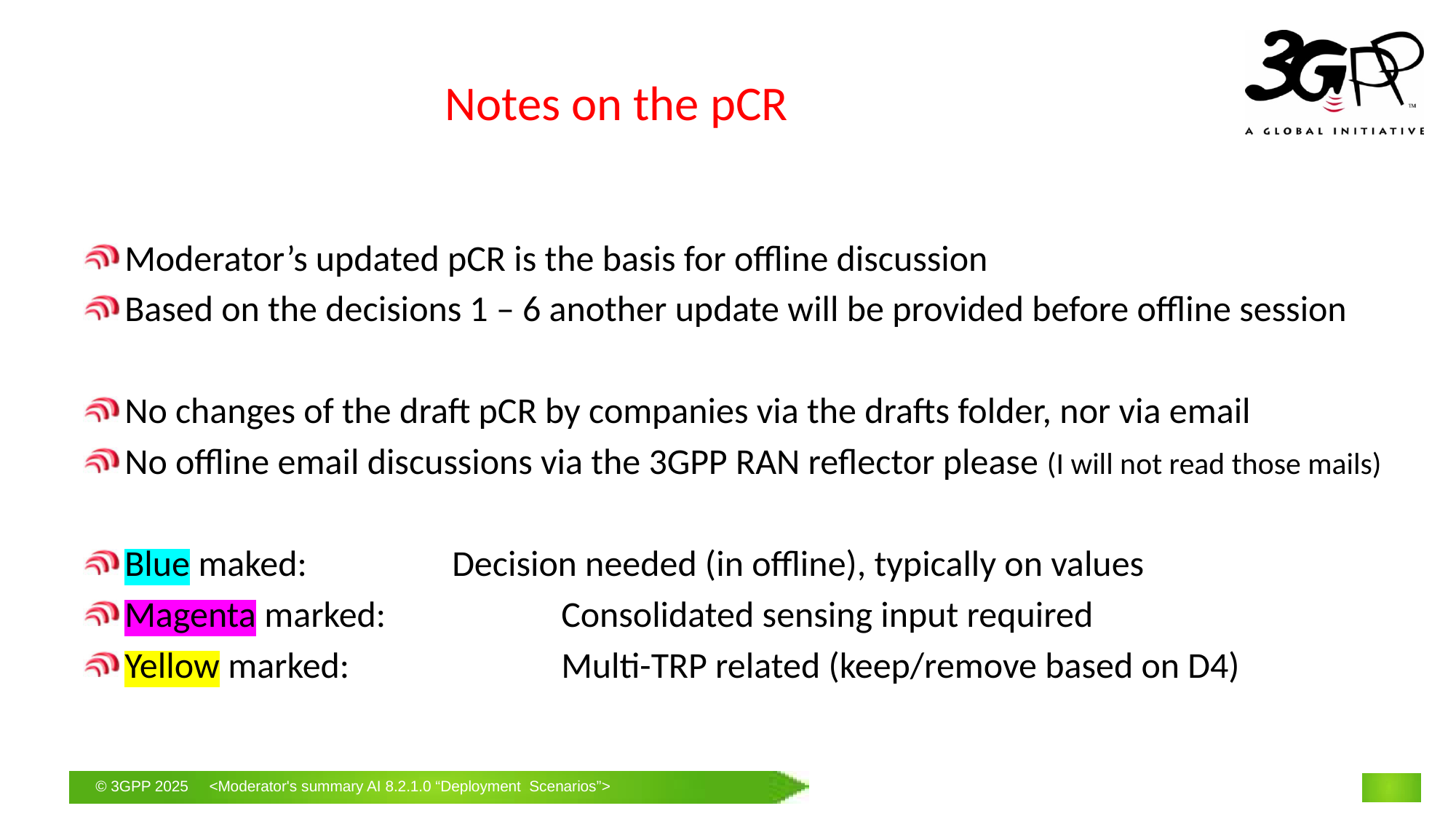

# Notes on the pCR
Moderator’s updated pCR is the basis for offline discussion
Based on the decisions 1 – 6 another update will be provided before offline session

No changes of the draft pCR by companies via the drafts folder, nor via email
No offline email discussions via the 3GPP RAN reflector please (I will not read those mails)

Blue maked: 		Decision needed (in offline), typically on values
Magenta marked: 		Consolidated sensing input required
Yellow marked: 		Multi-TRP related (keep/remove based on D4)